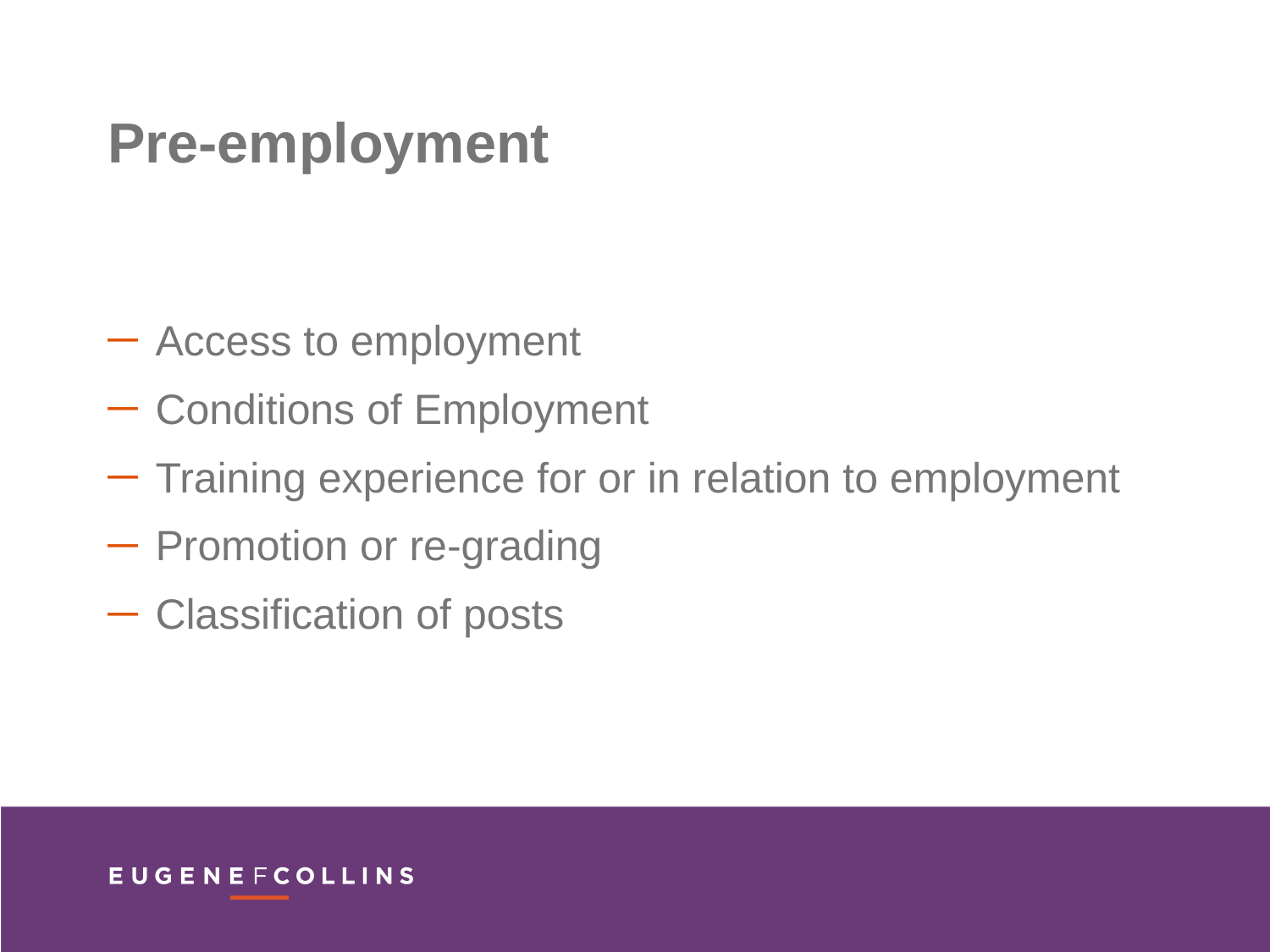

Pre-employment
Access to employment
Conditions of Employment
Training experience for or in relation to employment
Promotion or re-grading
Classification of posts